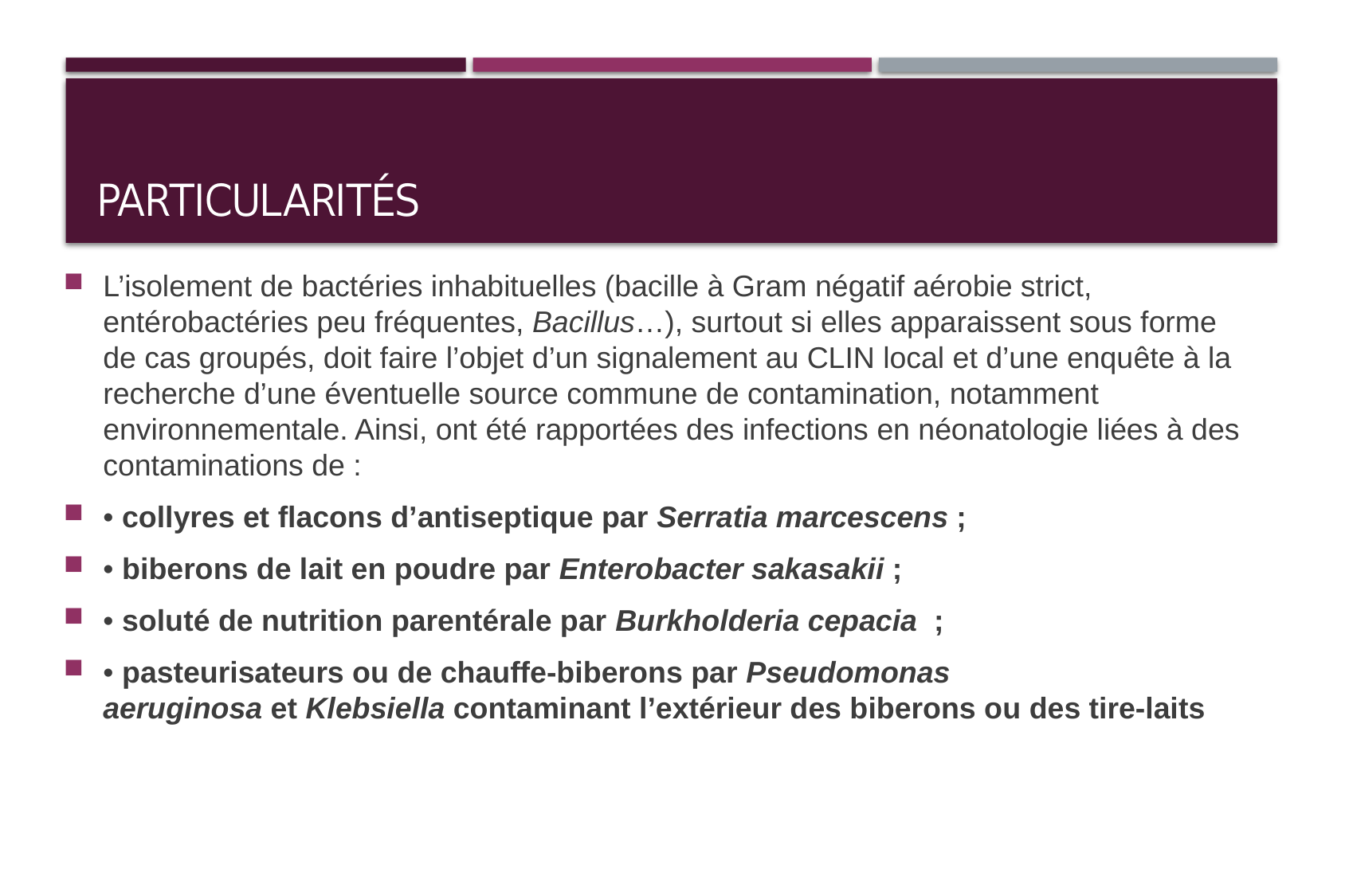

# PARTICULARITÉs
L’isolement de bactéries inhabituelles (bacille à Gram négatif aérobie strict, entérobactéries peu fréquentes, Bacillus…), surtout si elles apparaissent sous forme de cas groupés, doit faire l’objet d’un signalement au CLIN local et d’une enquête à la recherche d’une éventuelle source commune de contamination, notamment environnementale. Ainsi, ont été rapportées des infections en néonatologie liées à des contaminations de :
• collyres et flacons d’antiseptique par Serratia marcescens ;
• biberons de lait en poudre par Enterobacter sakasakii ;
• soluté de nutrition parentérale par Burkholderia cepacia  ;
• pasteurisateurs ou de chauffe-biberons par Pseudomonas aeruginosa et Klebsiella contaminant l’extérieur des biberons ou des tire-laits